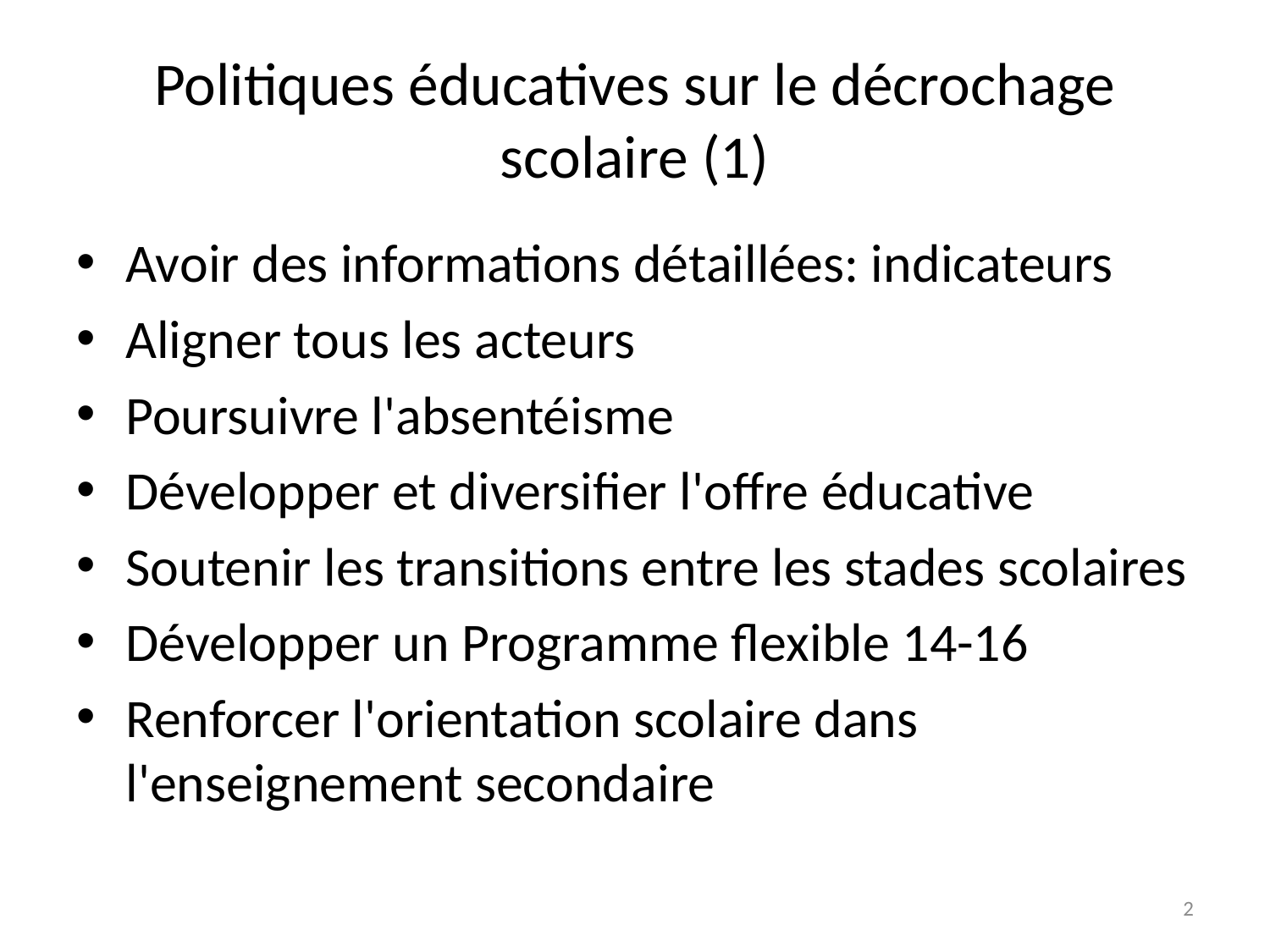

# Politiques éducatives sur le décrochage scolaire (1)
Avoir des informations détaillées: indicateurs
Aligner tous les acteurs
Poursuivre l'absentéisme
Développer et diversifier l'offre éducative
Soutenir les transitions entre les stades scolaires
Développer un Programme flexible 14-16
Renforcer l'orientation scolaire dans l'enseignement secondaire

2